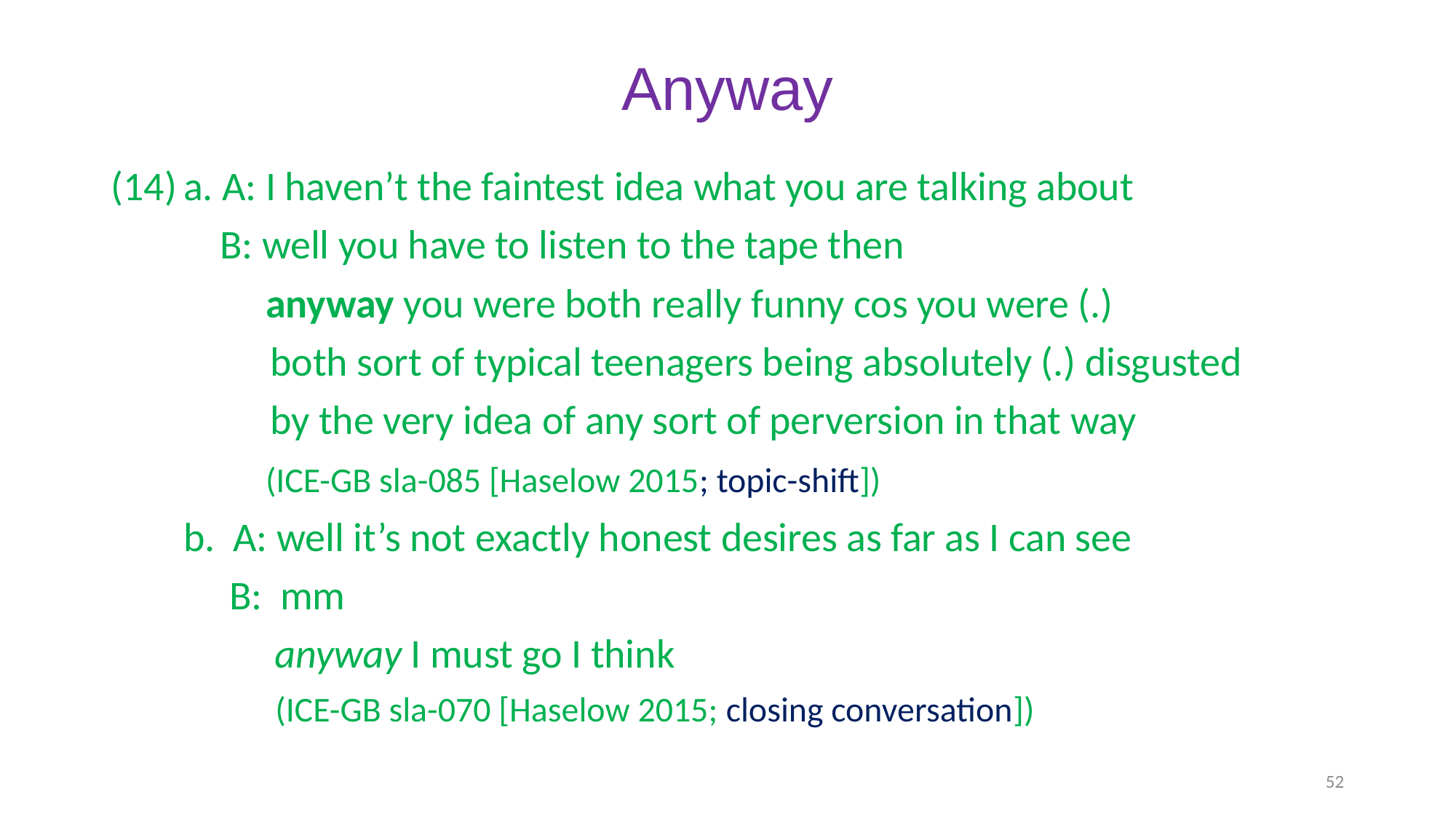

# Anyway
 a. A: I haven’t the faintest idea what you are talking about
            B: well you have to listen to the tape then
                 anyway you were both really funny cos you were (.)
   	      both sort of typical teenagers being absolutely (.) disgusted
   	      by the very idea of any sort of perversion in that way
                 (ICE-GB sla-085 [Haselow 2015; topic-shift])
        b.  A: well it’s not exactly honest desires as far as I can see
             B:  mm
                  anyway I must go I think
                     (ICE-GB sla-070 [Haselow 2015; closing conversation])

52